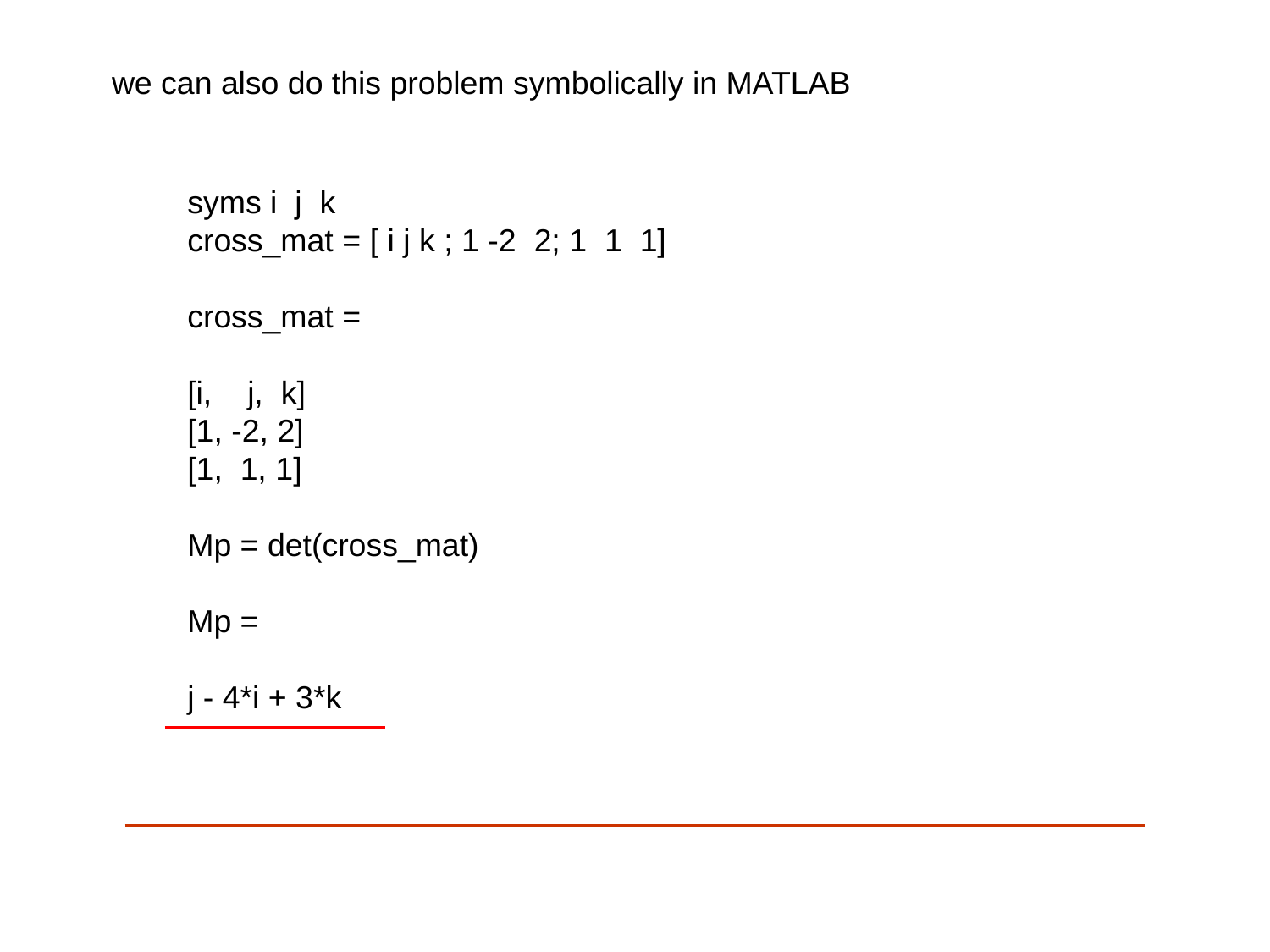

we can also do this problem symbolically in MATLAB
syms i  j  k
cross_mat = [ i j k ; 1 -2  2; 1  1  1]

cross_mat =

[i,    j,  k]
[1, -2, 2]
[1,  1, 1]

Mp = det(cross_mat)

Mp =

j - 4*i + 3*k